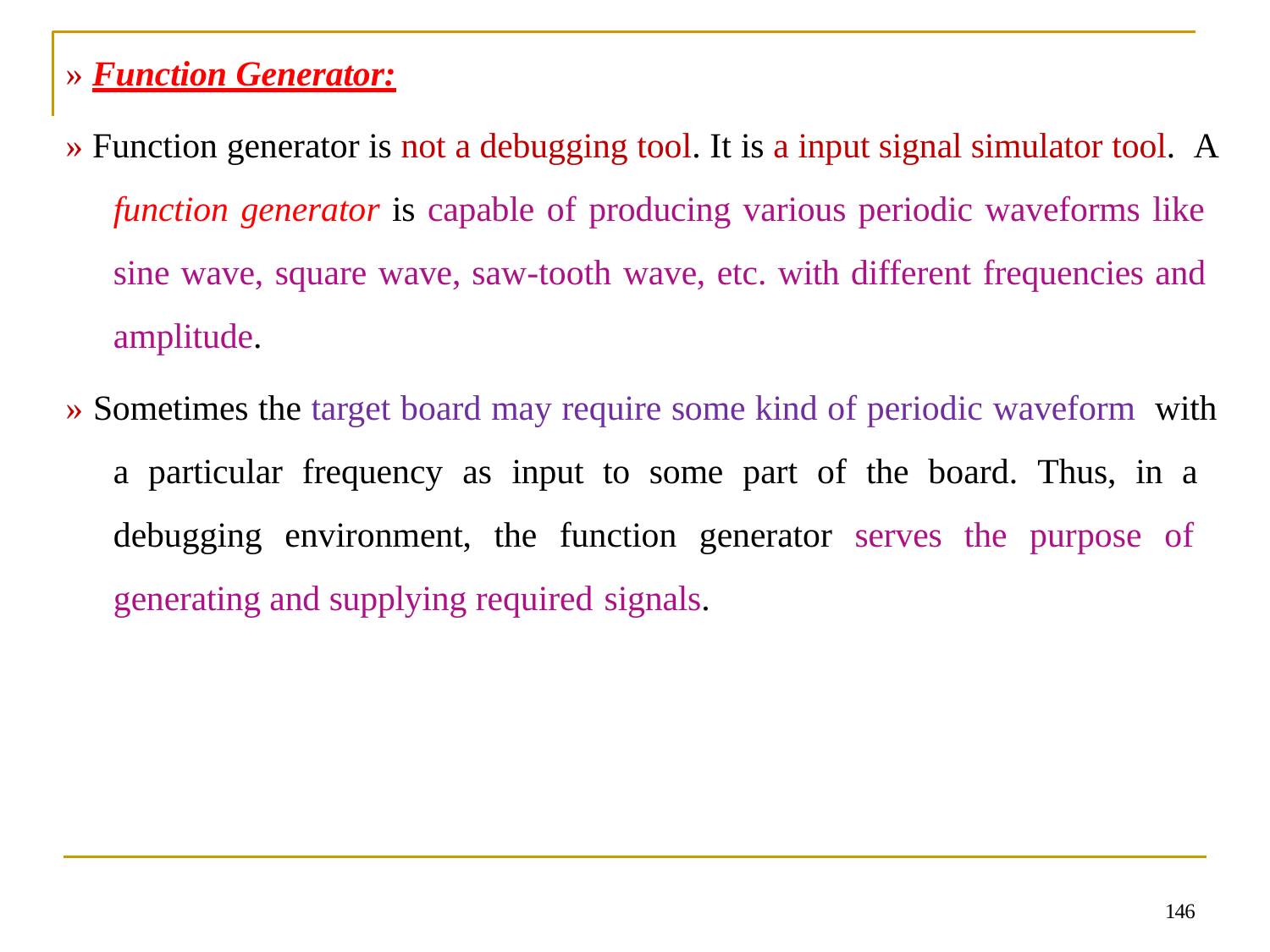

» Function Generator:
» Function generator is not a debugging tool. It is a input signal simulator tool.  A function generator is capable of producing various periodic waveforms like  sine wave, square wave, saw-tooth wave, etc. with different frequencies and  amplitude.
» Sometimes the target board may require some kind of periodic waveform  with a particular frequency as input to some part of the board. Thus, in a  debugging environment, the function generator serves the purpose of  generating and supplying required signals.
146